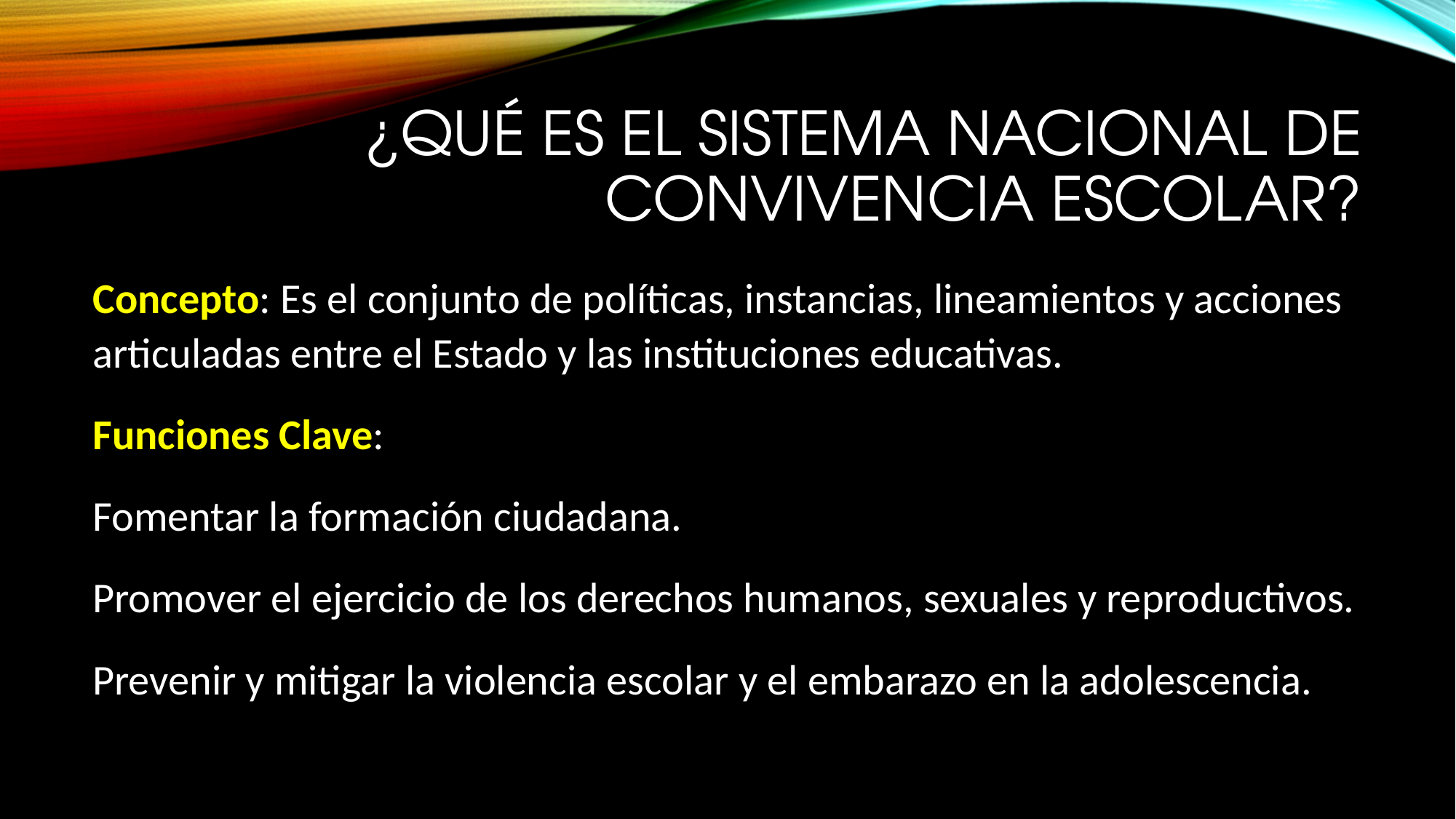

# ¿Qué es el Sistema Nacional de Convivencia Escolar?
Concepto: Es el conjunto de políticas, instancias, lineamientos y acciones articuladas entre el Estado y las instituciones educativas.
Funciones Clave:
Fomentar la formación ciudadana.
Promover el ejercicio de los derechos humanos, sexuales y reproductivos.
Prevenir y mitigar la violencia escolar y el embarazo en la adolescencia.